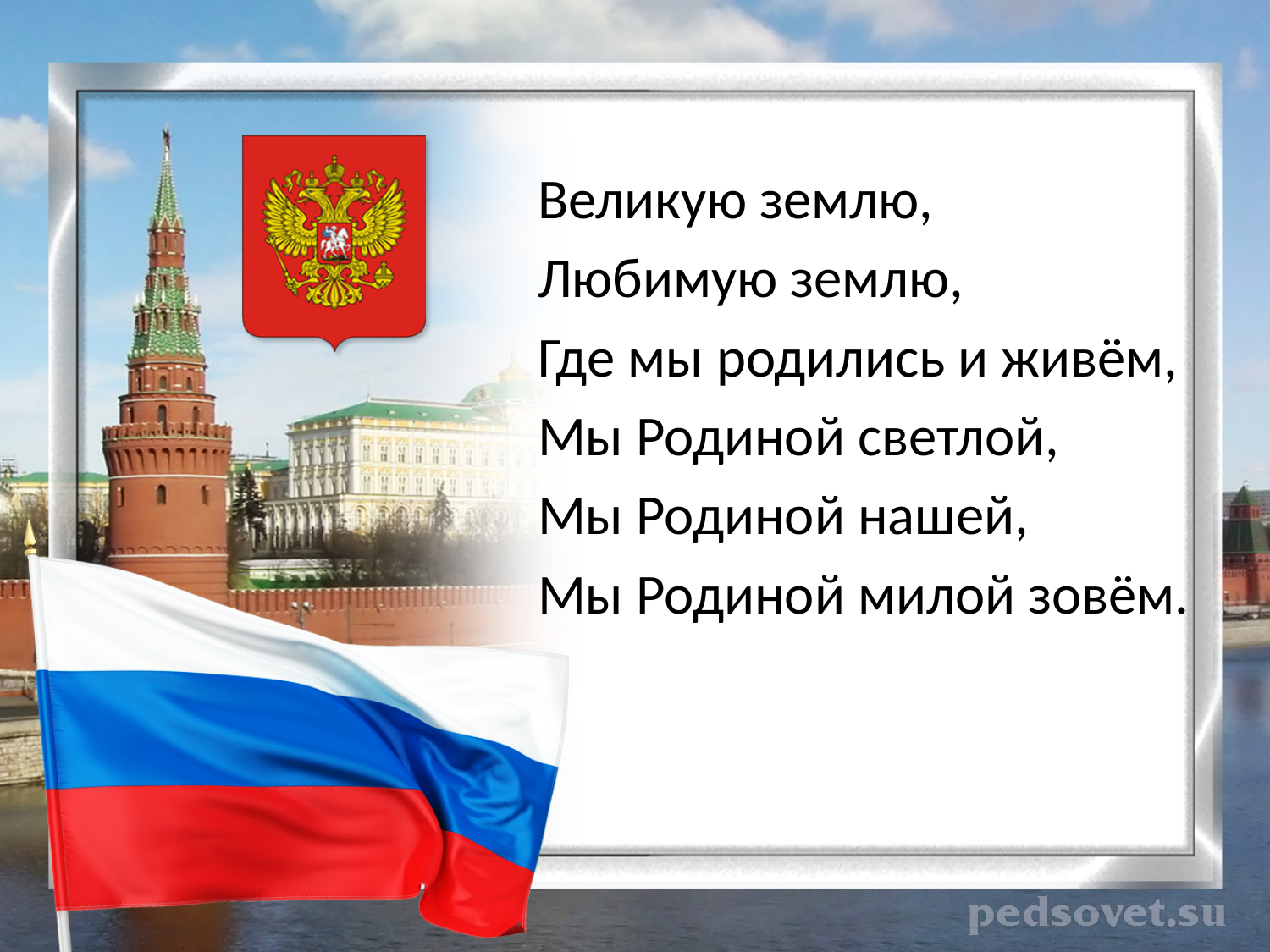

Великую землю,
Любимую землю,
Где мы родились и живём,
Мы Родиной светлой,
Мы Родиной нашей,
Мы Родиной милой зовём.